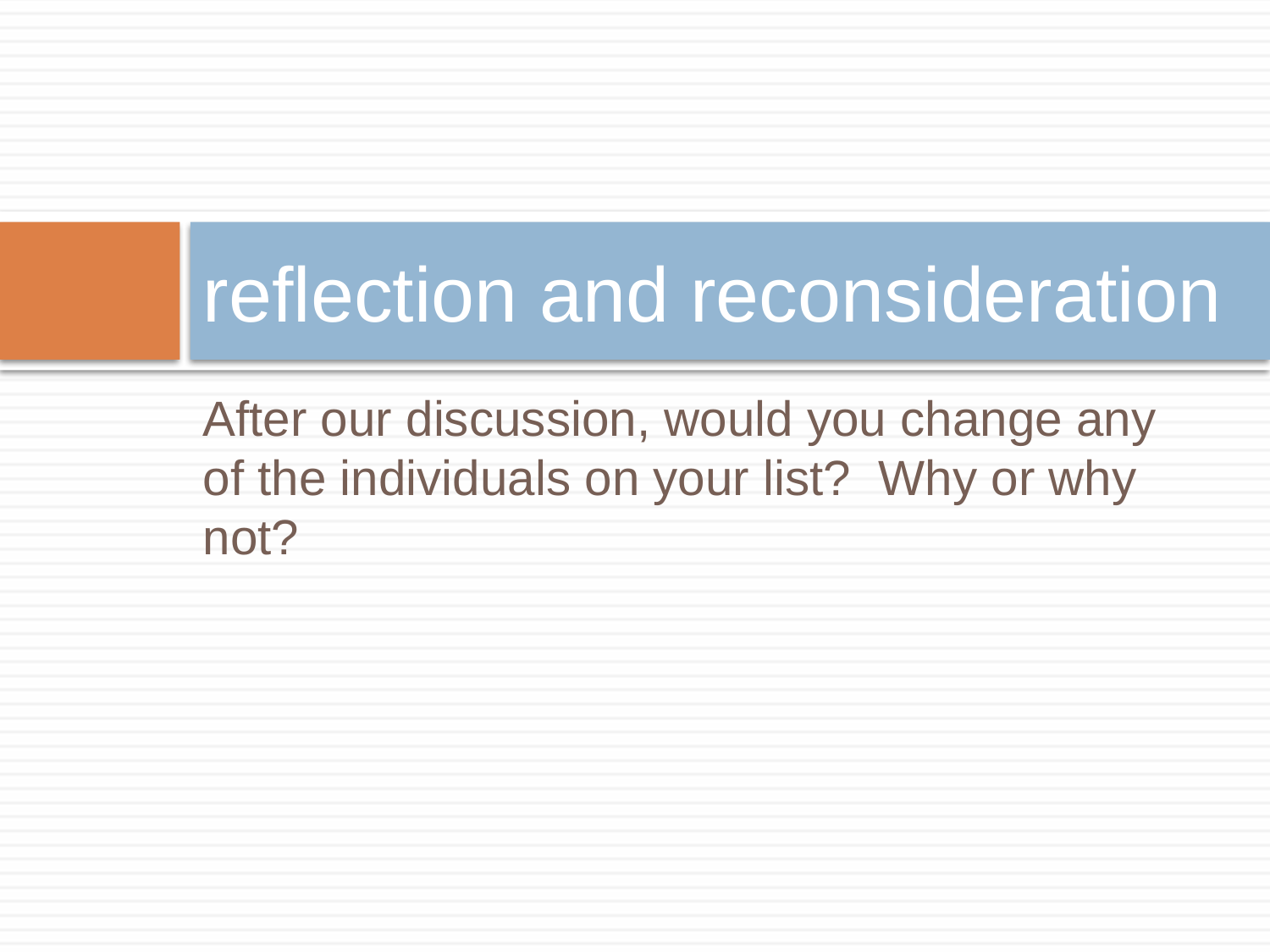

# reflection and reconsideration
After our discussion, would you change any of the individuals on your list?  Why or why not?